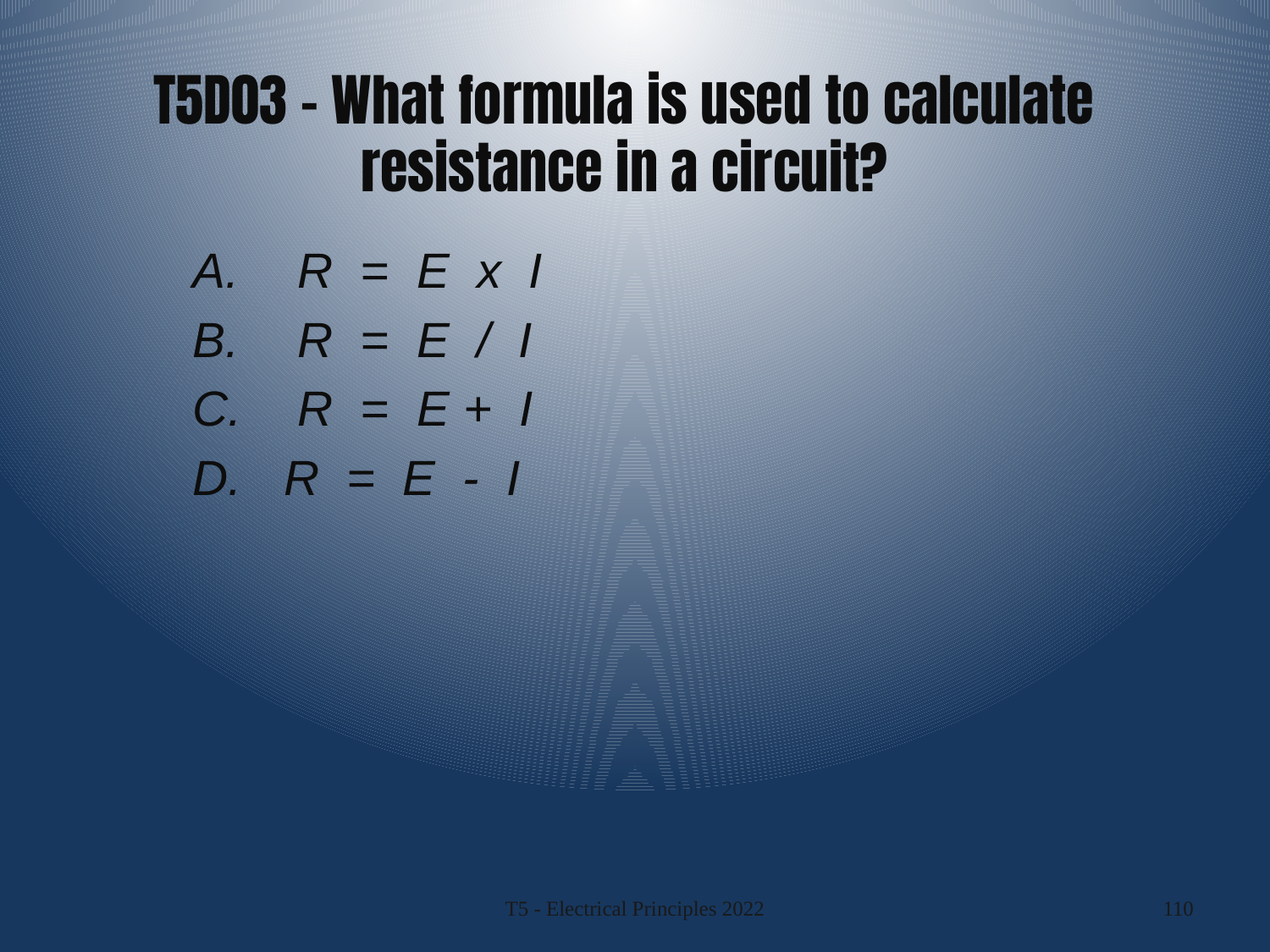

# T5D03 – What formula is used to calculate resistance in a circuit?
   R  =  E  x  I
   R  =  E  /  I
   R  =  E +  I
  R  =  E  -  I
T5 - Electrical Principles 2022
110